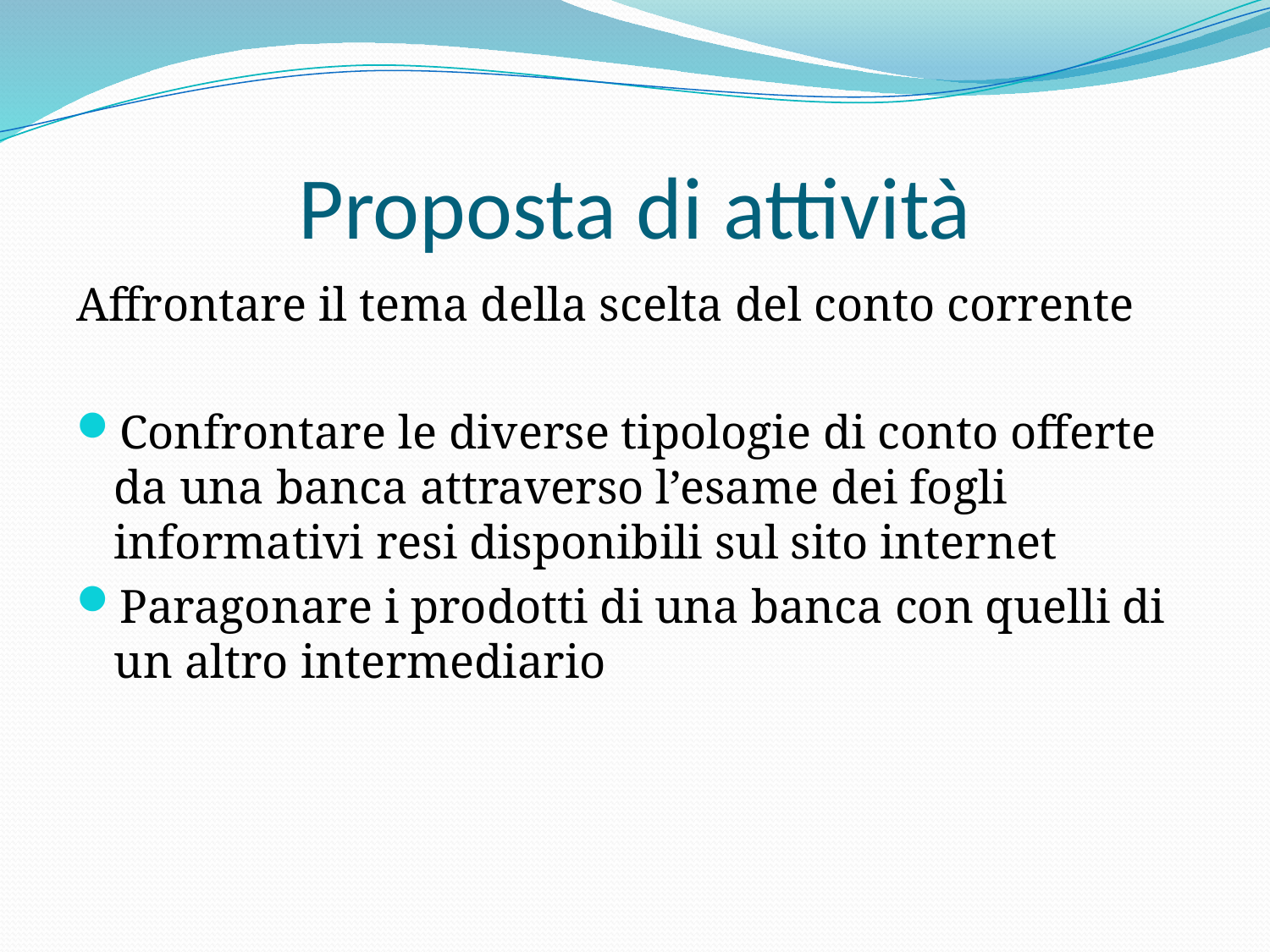

# Proposta di attività
Affrontare il tema della scelta del conto corrente

Confrontare le diverse tipologie di conto offerte da una banca attraverso l’esame dei fogli informativi resi disponibili sul sito internet
Paragonare i prodotti di una banca con quelli di un altro intermediario